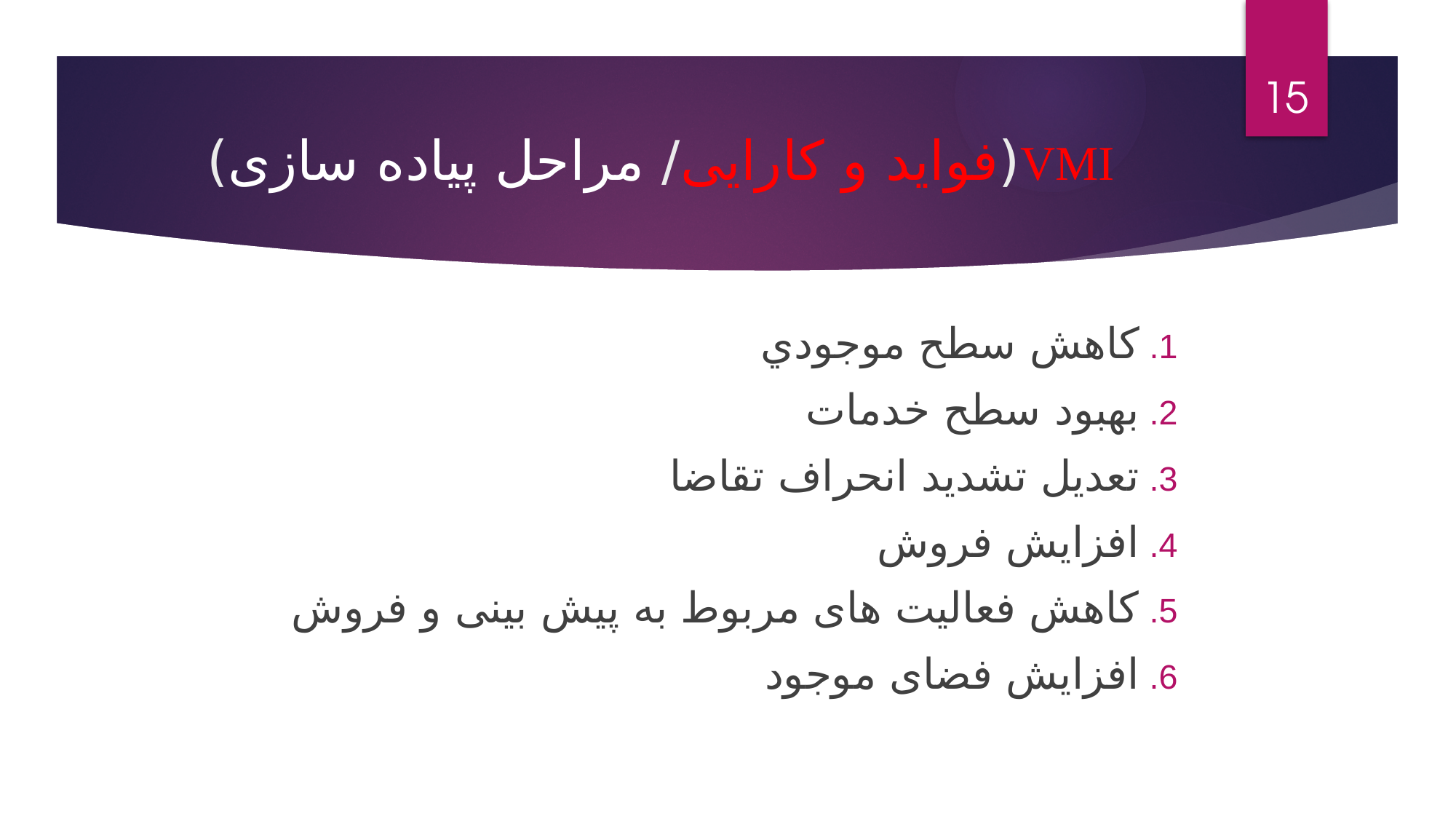

15
# VMI(فواید و کارایی/ مراحل پیاده سازی)
کاهش سطح موجودي
بهبود سطح خدمات
تعدیل تشدید انحراف تقاضا
افزایش فروش
کاهش فعالیت های مربوط به پیش بینی و فروش
افزایش فضای موجود